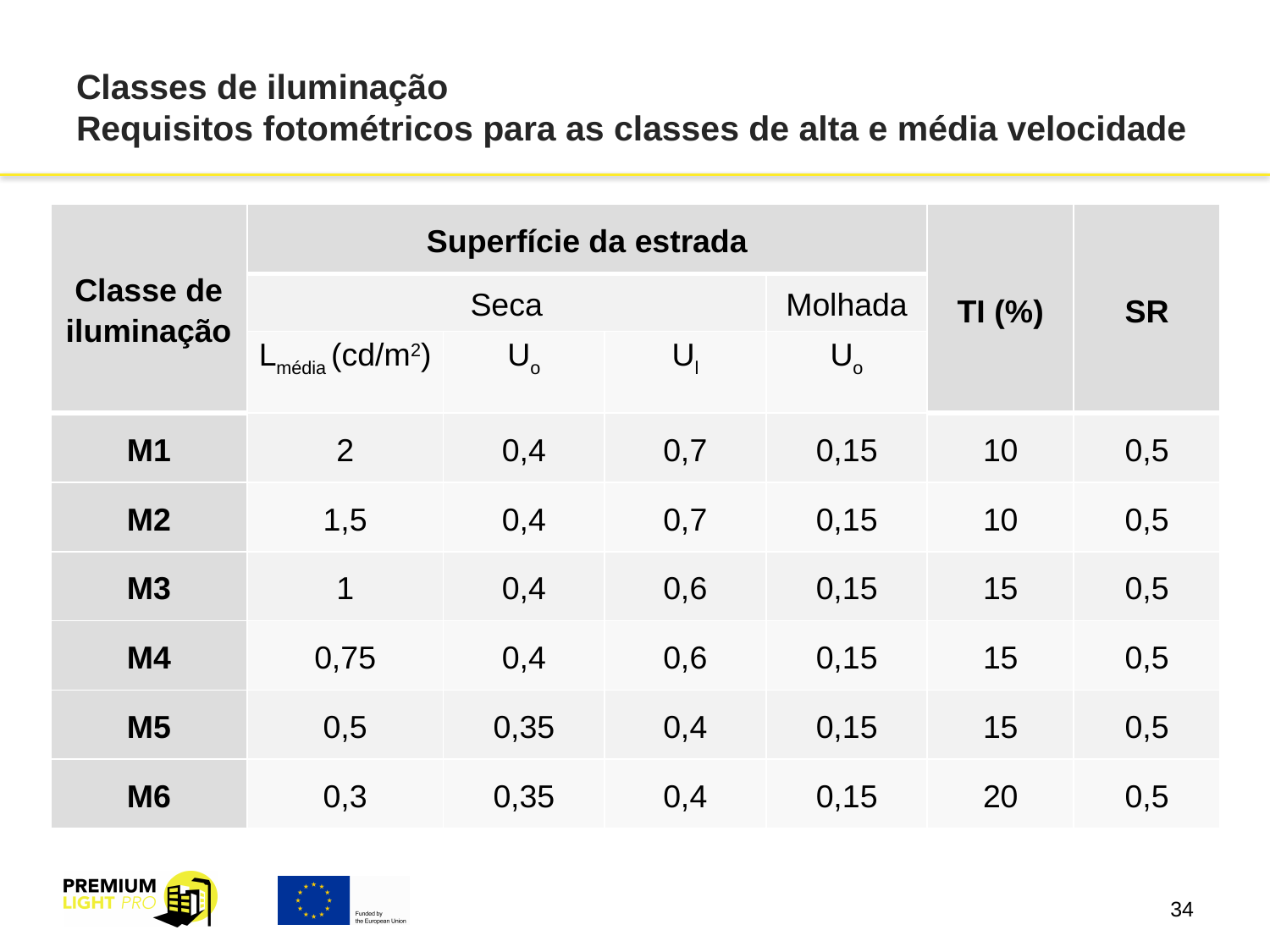

# Classes de iluminação Requisitos fotométricos para as classes de alta e média velocidade
| Classe de iluminação | Superfície da estrada |  |  |  | TI (%) | SR |
| --- | --- | --- | --- | --- | --- | --- |
|  | Seca |  |  | Molhada |  |  |
|  | Lmédia (cd/m2) | Uo | Ul | Uo |  |  |
| M1 | 2 | 0,4 | 0,7 | 0,15 | 10 | 0,5 |
| M2 | 1,5 | 0,4 | 0,7 | 0,15 | 10 | 0,5 |
| M3 | 1 | 0,4 | 0,6 | 0,15 | 15 | 0,5 |
| M4 | 0,75 | 0,4 | 0,6 | 0,15 | 15 | 0,5 |
| M5 | 0,5 | 0,35 | 0,4 | 0,15 | 15 | 0,5 |
| M6 | 0,3 | 0,35 | 0,4 | 0,15 | 20 | 0,5 |